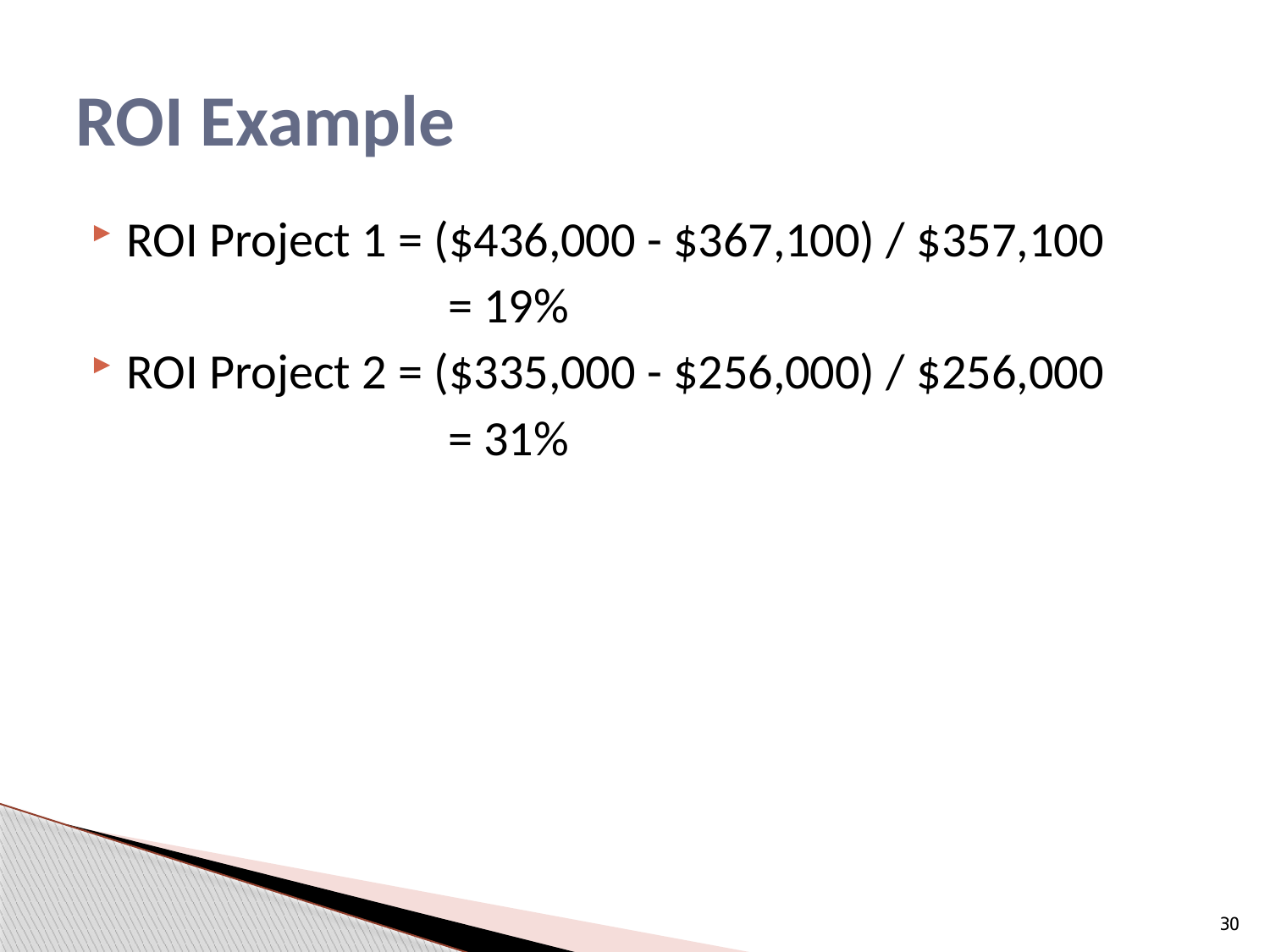

# ROI Example
ROI Project 1 = ($436,000 - $367,100) / $357,100
			      = 19%
ROI Project 2 = ($335,000 - $256,000) / $256,000
			      = 31%
30